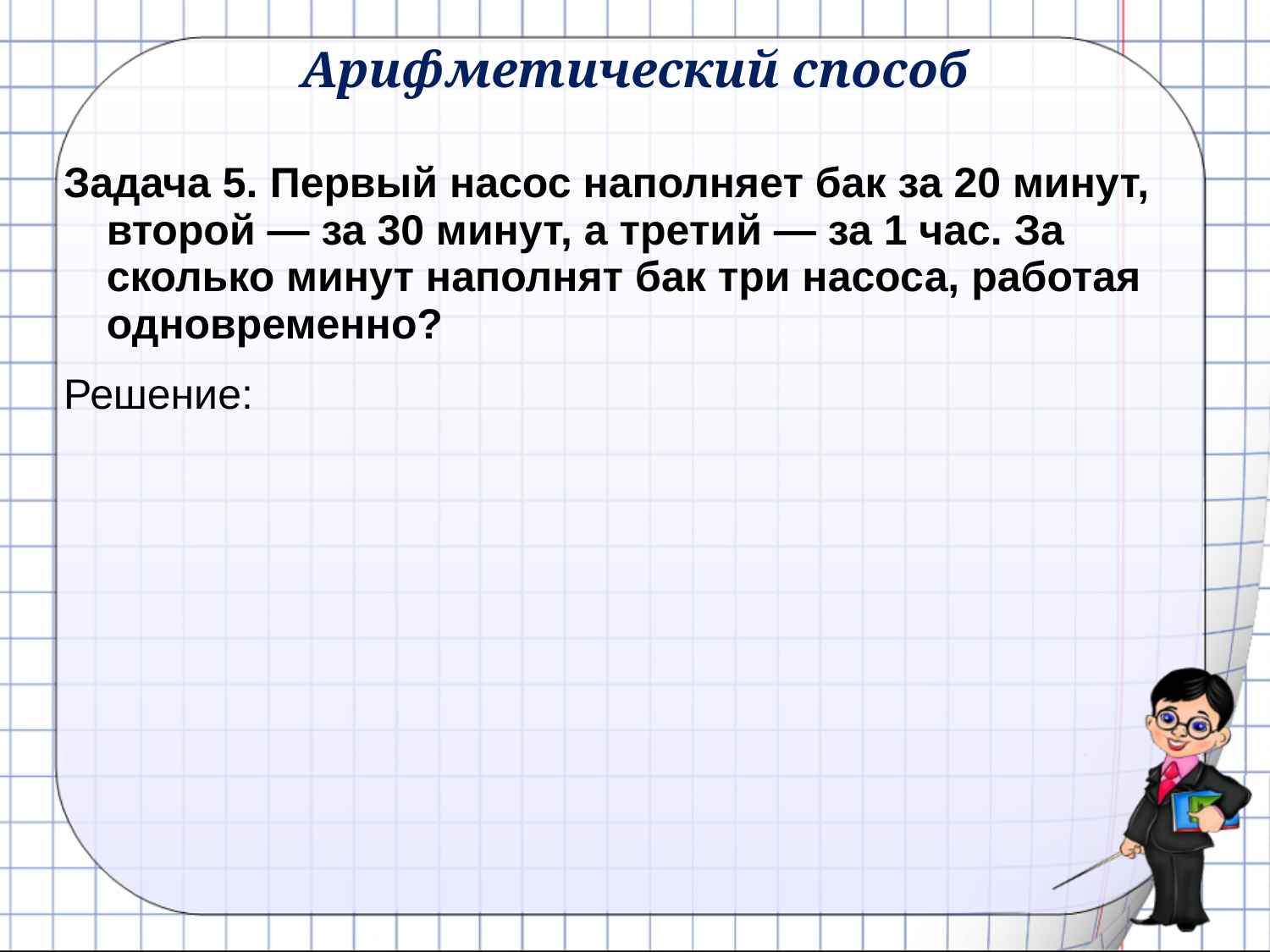

# Арифметический способ
Задача 5. Первый насос наполняет бак за 20 минут, второй — за 30 минут, а третий — за 1 час. За сколько минут наполнят бак три насоса, работая одновременно?
Решение: